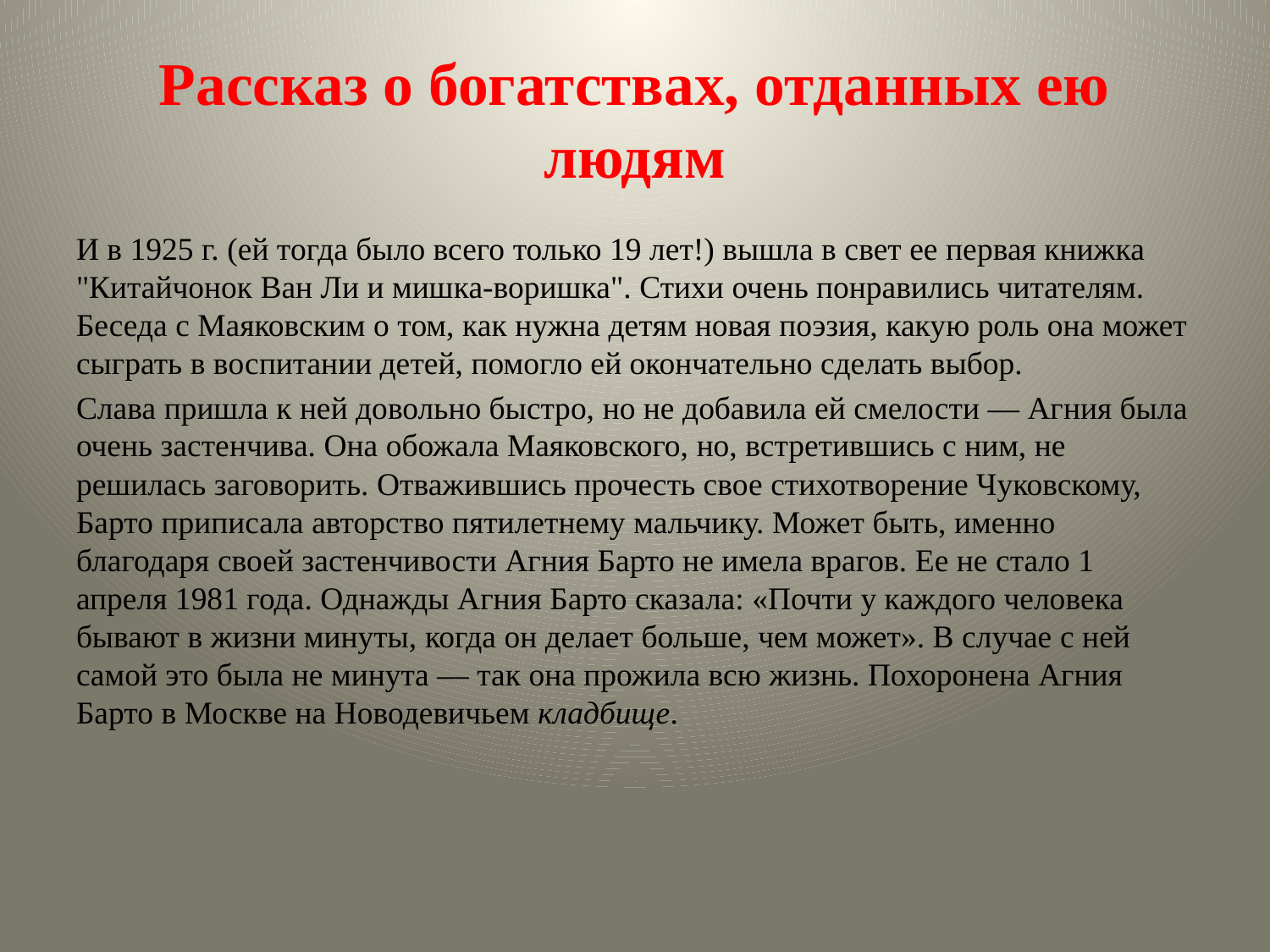

# Рассказ о богатствах, отданных ею людям
И в 1925 г. (ей тогда было всего только 19 лет!) вышла в свет ее первая книжка "Китайчонок Ван Ли и мишка-воришка". Стихи очень понравились читателям. Беседа с Маяковским о том, как нужна детям новая поэзия, какую роль она может сыграть в воспитании детей, помогло ей окончательно сделать выбор.
Слава пришла к ней довольно быстро, но не добавила ей смелости — Агния была очень застенчива. Она обожала Маяковского, но, встретившись с ним, не решилась заговорить. Отважившись прочесть свое стихотворение Чуковскому, Барто приписала авторство пятилетнему мальчику. Может быть, именно благодаря своей застенчивости Агния Барто не имела врагов. Ее не стало 1 апреля 1981 года. Однажды Агния Барто сказала: «Почти у каждого человека бывают в жизни минуты, когда он делает больше, чем может». В случае с ней самой это была не минута — так она прожила всю жизнь. Похоронена Агния Барто в Москве на Новодевичьем кладбище.